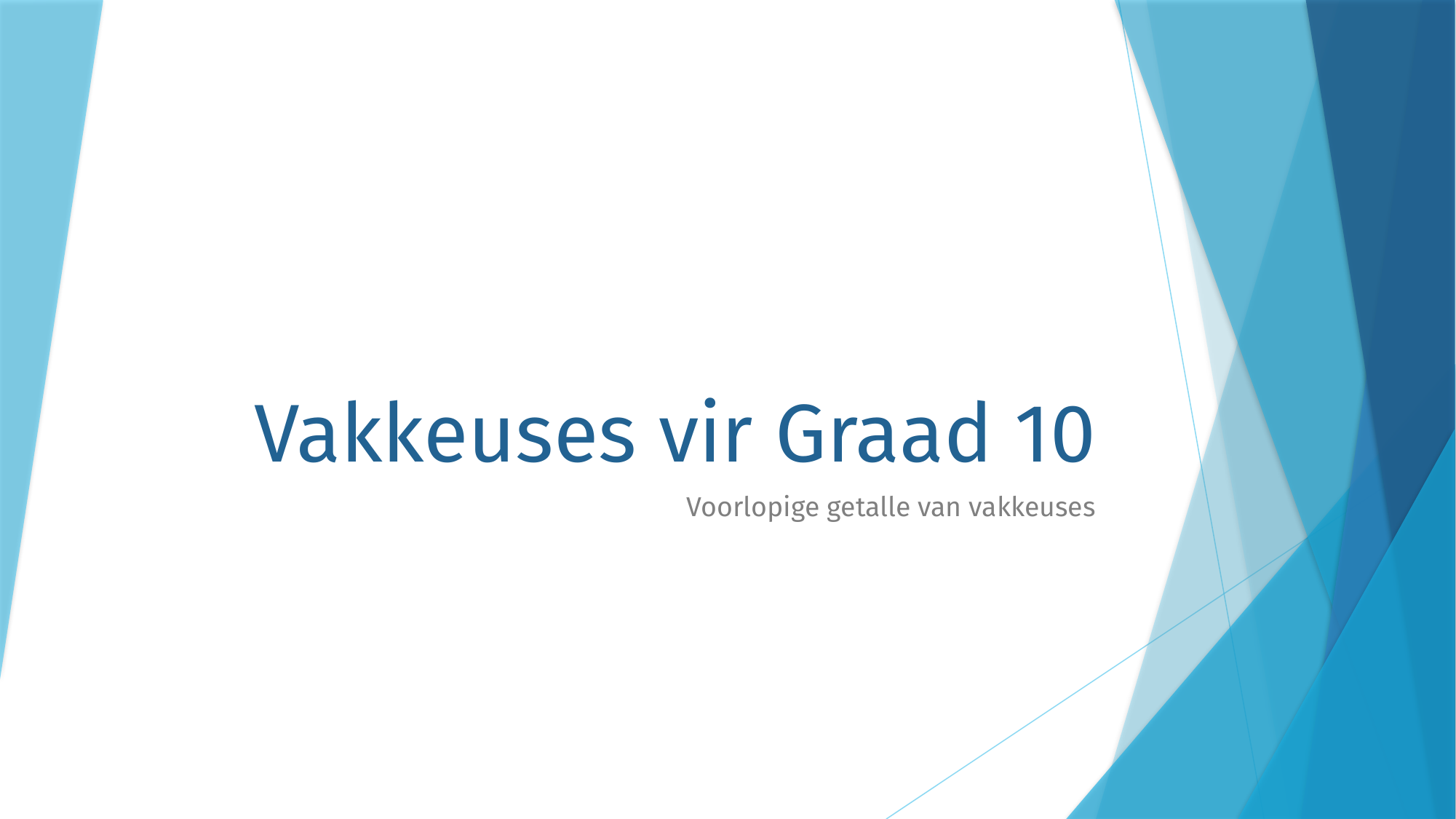

# Vakkeuses vir Graad 10
Voorlopige getalle van vakkeuses